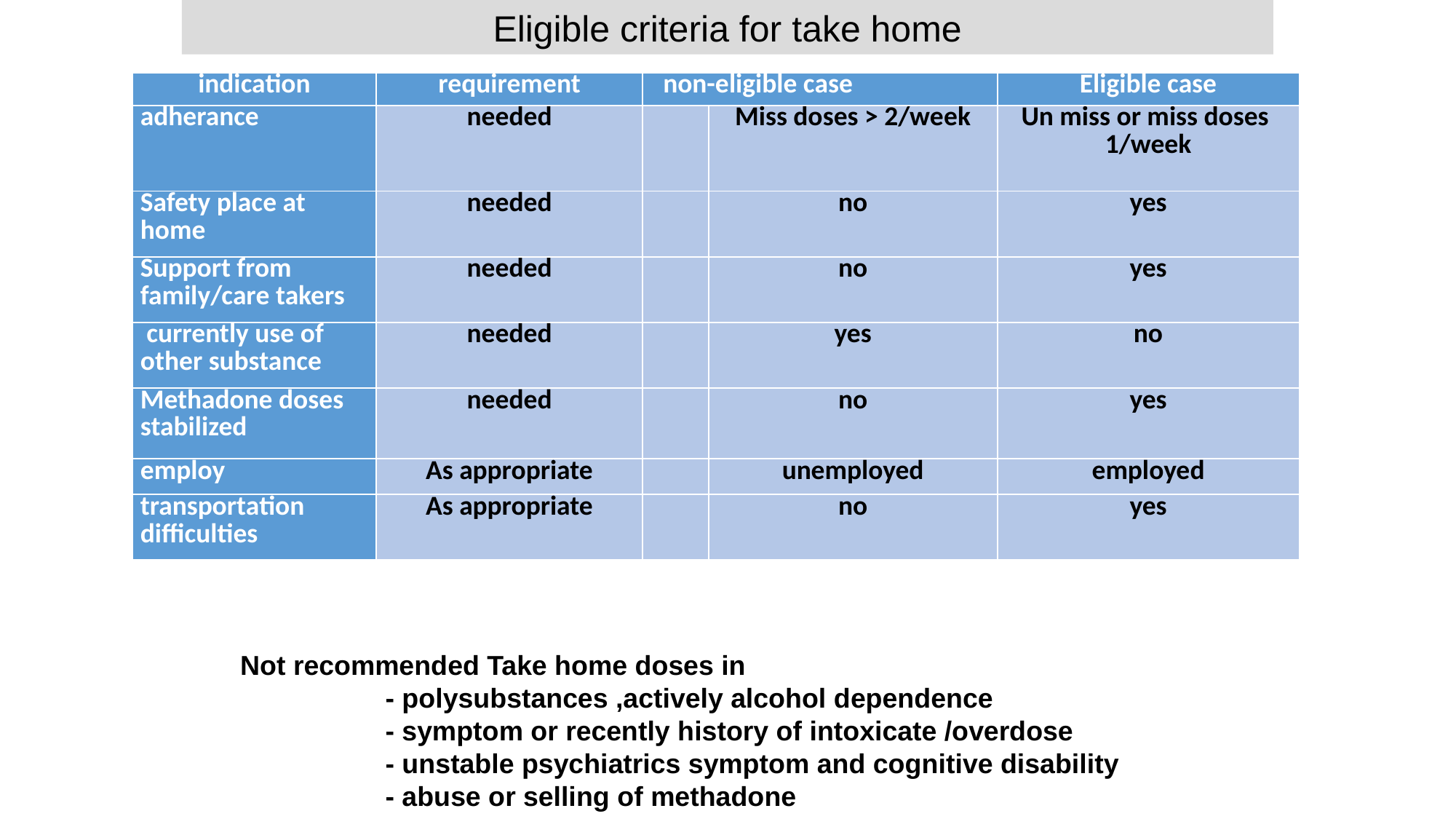

Eligible criteria for take home
| indication | requirement | non-eligible case |  | Eligible case |
| --- | --- | --- | --- | --- |
| adherance | needed |  | Miss doses > 2/week | Un miss or miss doses 1/week |
| Safety place at home | needed |  | no | yes |
| Support from family/care takers | needed |  | no | yes |
| currently use of other substance | needed |  | yes | no |
| Methadone doses stabilized | needed |  | no | yes |
| employ | As appropriate |  | unemployed | employed |
| transportation difficulties | As appropriate |  | no | yes |
Not recommended Take home doses in
                   - polysubstances ,actively alcohol dependence
                   - symptom or recently history of intoxicate /overdose
                   - unstable psychiatrics symptom and cognitive disability
                   - abuse or selling of methadone